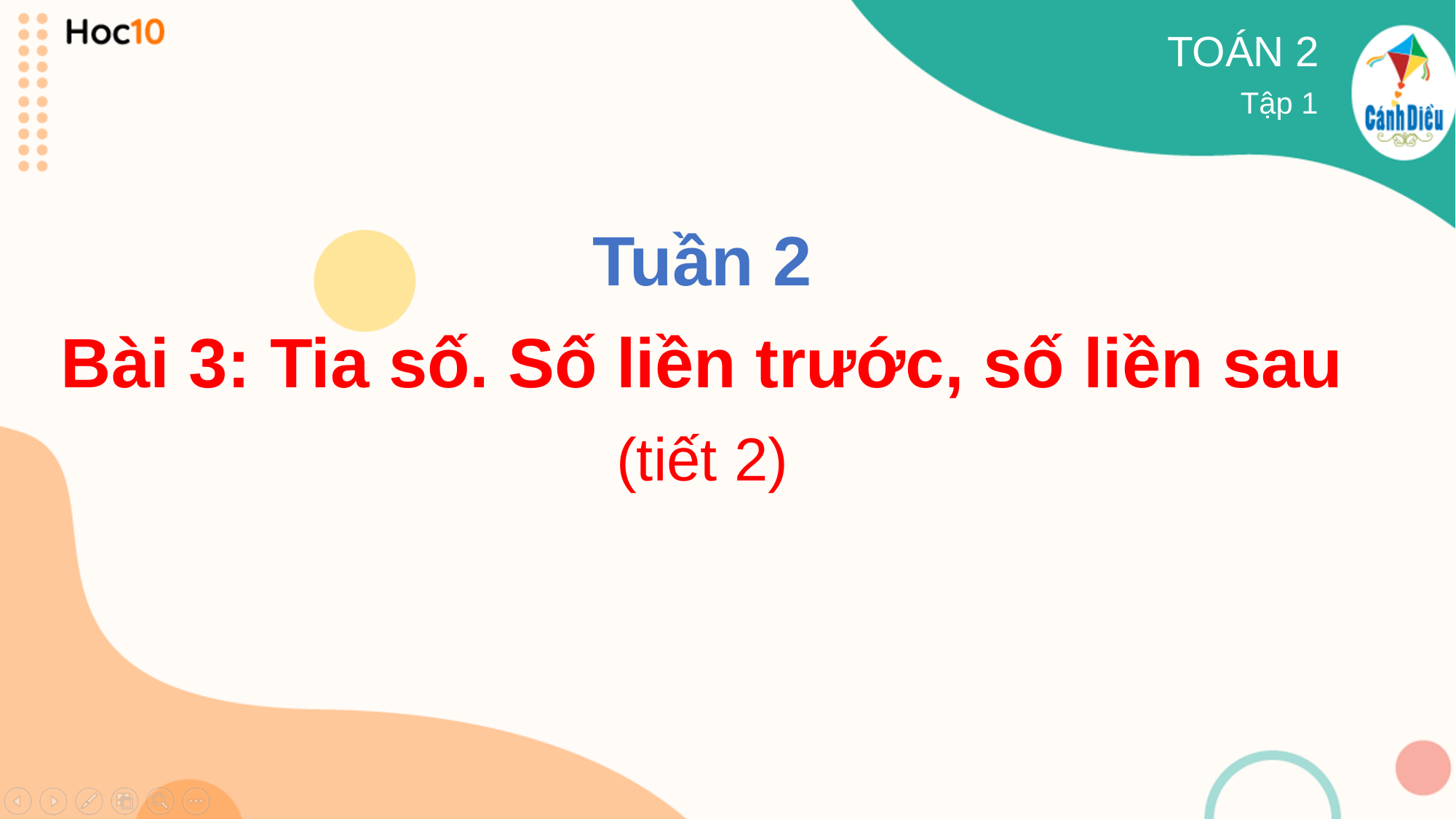

TOÁN 2
Tập 1
Tuần 2
Bài 3: Tia số. Số liền trước, số liền sau
(tiết 2)